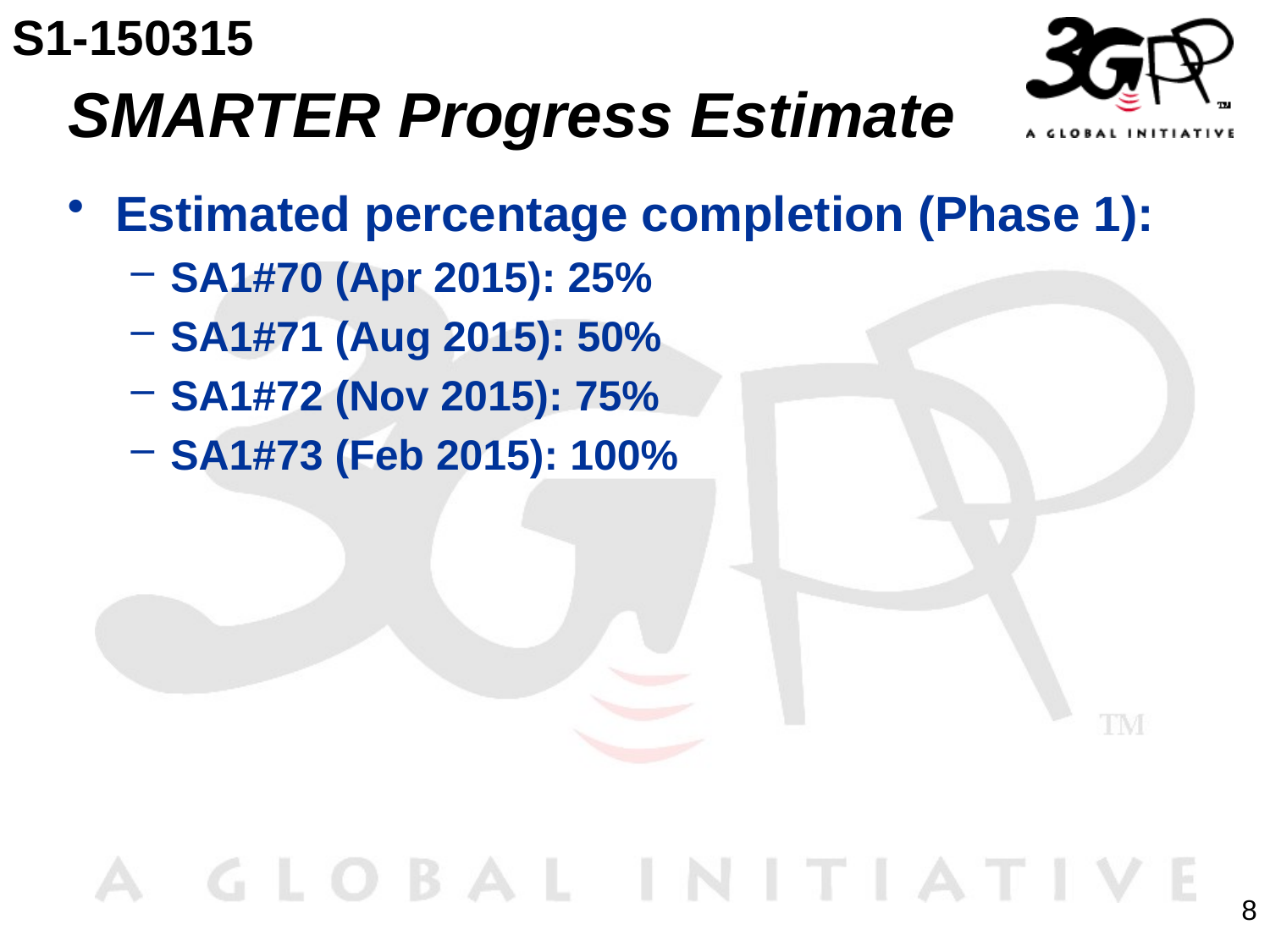

S1-150315
# SMARTER Progress Estimate
Estimated percentage completion (Phase 1):
SA1#70 (Apr 2015): 25%
SA1#71 (Aug 2015): 50%
SA1#72 (Nov 2015): 75%
SA1#73 (Feb 2015): 100%
8